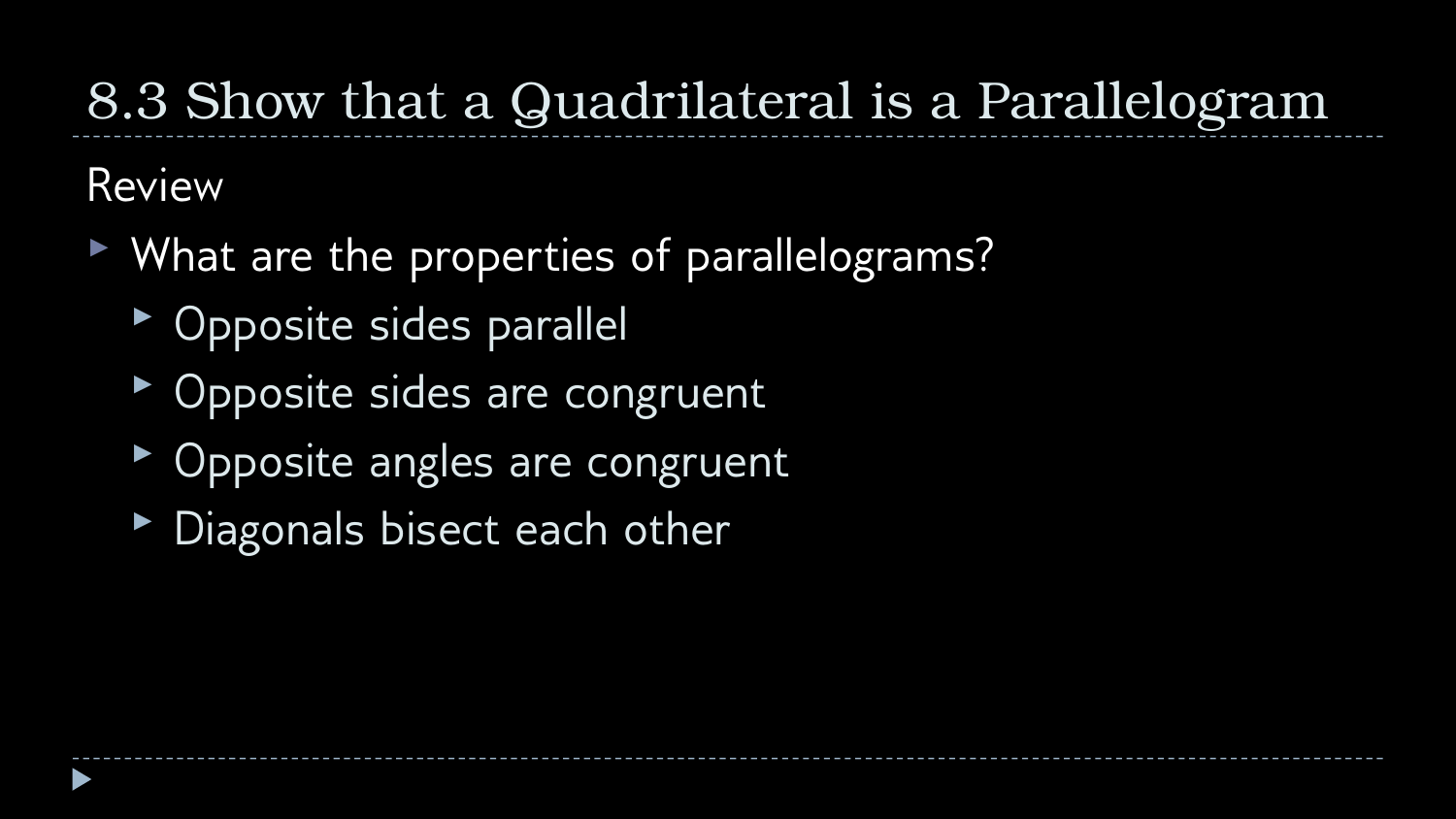

# 8.3 Show that a Quadrilateral is a Parallelogram
Review
What are the properties of parallelograms?
Opposite sides parallel
Opposite sides are congruent
Opposite angles are congruent
Diagonals bisect each other